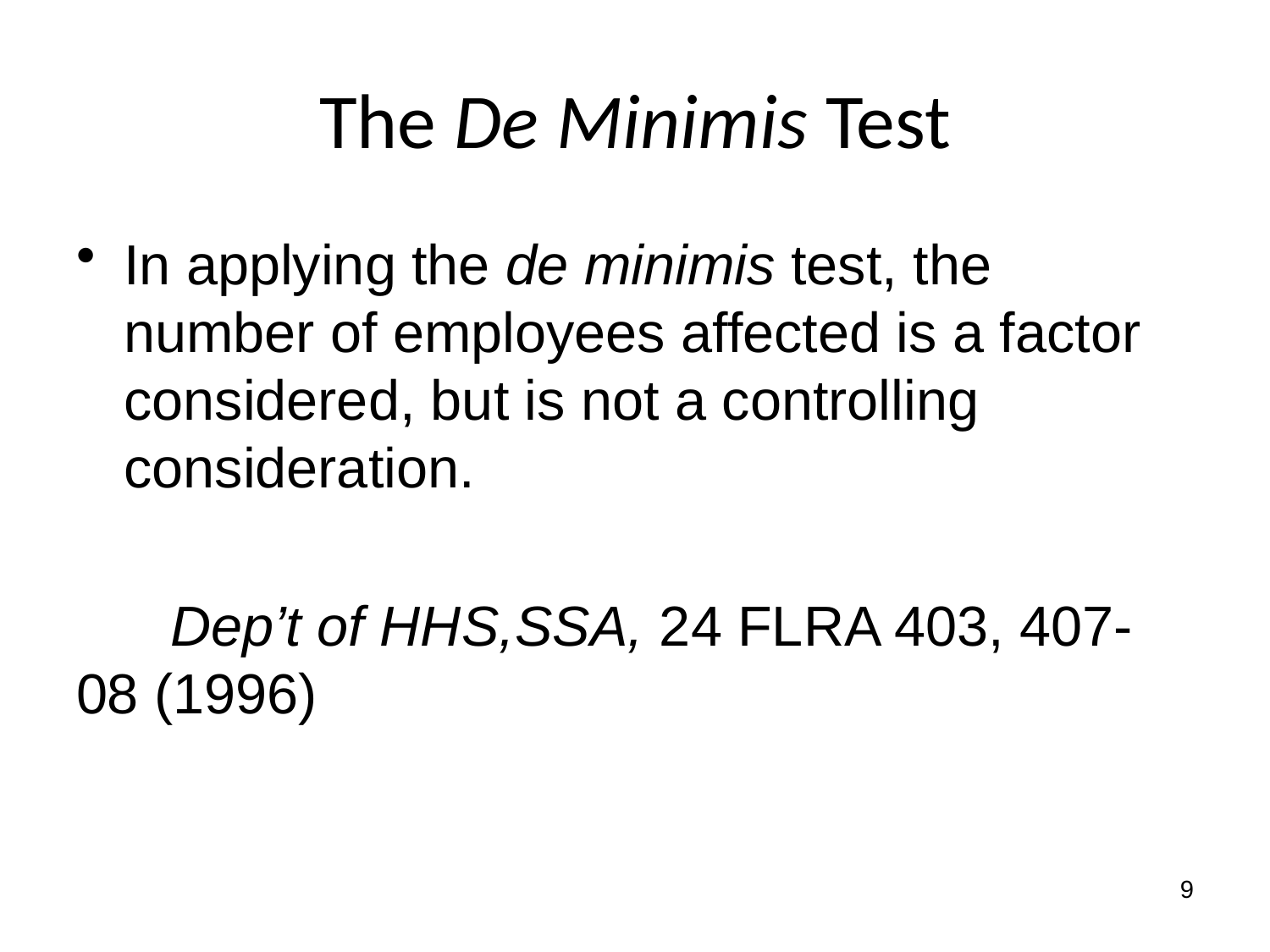

# The De Minimis Test
In applying the de minimis test, the number of employees affected is a factor considered, but is not a controlling consideration.

      Dep’t of HHS,SSA, 24 FLRA 403, 407-08 (1996)

9